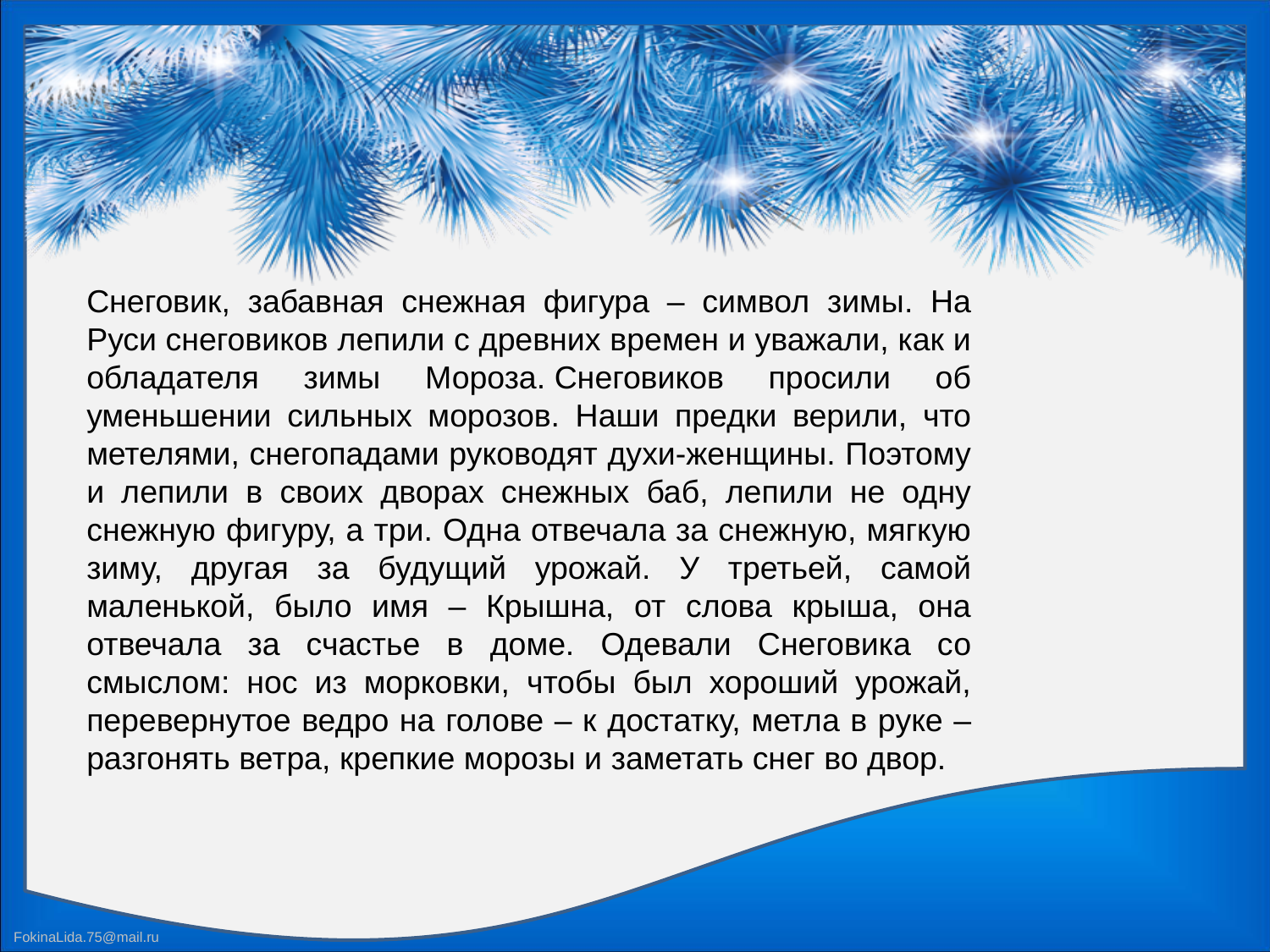

Снеговик, забавная снежная фигура – символ зимы. На Руси снеговиков лепили с древних времен и уважали, как и обладателя зимы Мороза. Снеговиков просили об уменьшении сильных морозов. Наши предки верили, что метелями, снегопадами руководят духи-женщины. Поэтому и лепили в своих дворах снежных баб, лепили не одну снежную фигуру, а три. Одна отвечала за снежную, мягкую зиму, другая за будущий урожай. У третьей, самой маленькой, было имя – Крышна, от слова крыша, она отвечала за счастье в доме. Одевали Снеговика со смыслом: нос из морковки, чтобы был хороший урожай, перевернутое ведро на голове – к достатку, метла в руке – разгонять ветра, крепкие морозы и заметать снег во двор.